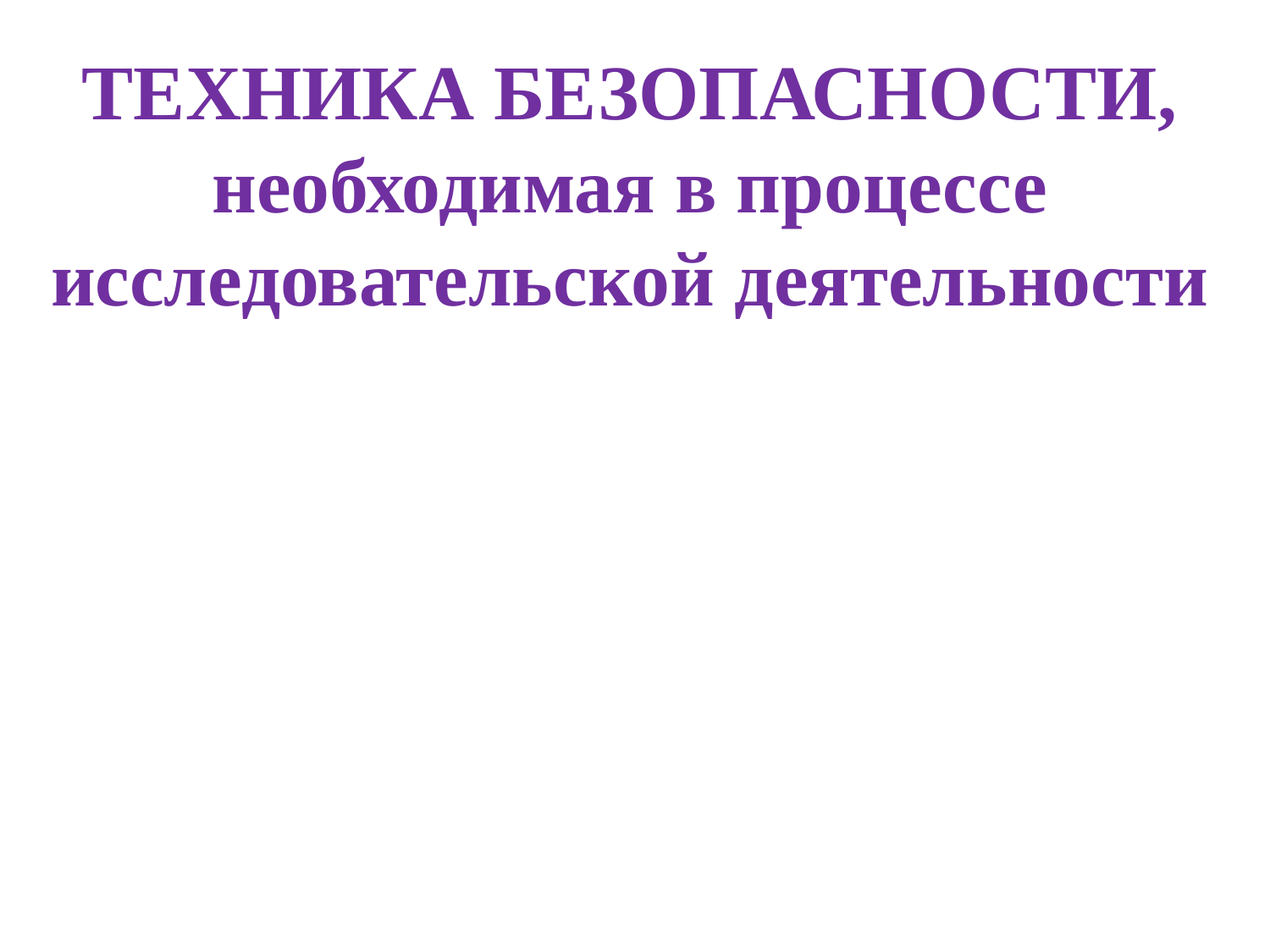

ТЕХНИКА БЕЗОПАСНОСТИ, необходимая в процессе исследовательской деятельности